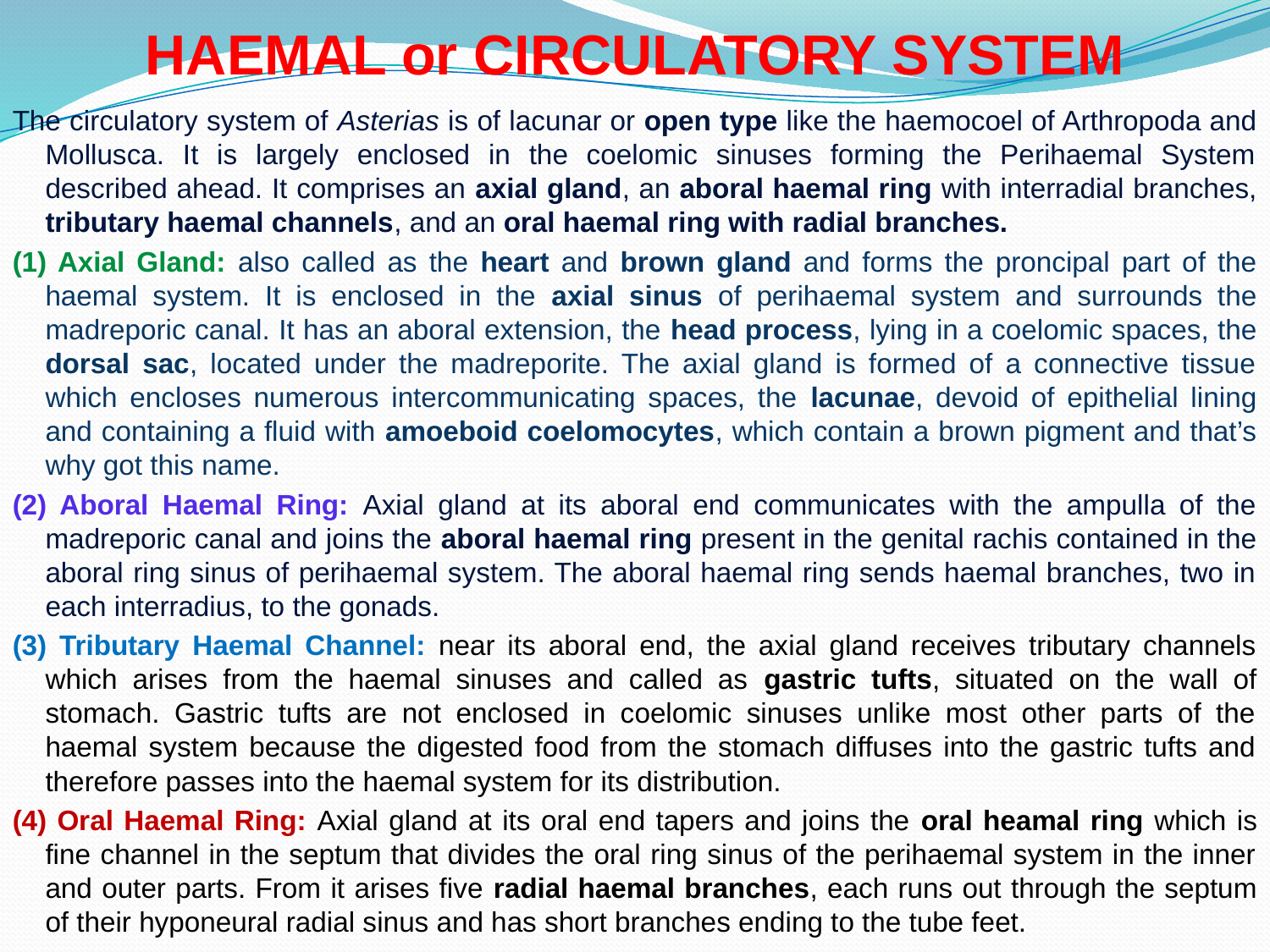

# HAEMAL or CIRCULATORY SYSTEM
The circulatory system of Asterias is of lacunar or open type like the haemocoel of Arthropoda and Mollusca. It is largely enclosed in the coelomic sinuses forming the Perihaemal System described ahead. It comprises an axial gland, an aboral haemal ring with interradial branches, tributary haemal channels, and an oral haemal ring with radial branches.
(1) Axial Gland: also called as the heart and brown gland and forms the proncipal part of the haemal system. It is enclosed in the axial sinus of perihaemal system and surrounds the madreporic canal. It has an aboral extension, the head process, lying in a coelomic spaces, the dorsal sac, located under the madreporite. The axial gland is formed of a connective tissue which encloses numerous intercommunicating spaces, the lacunae, devoid of epithelial lining and containing a fluid with amoeboid coelomocytes, which contain a brown pigment and that’s why got this name.
(2) Aboral Haemal Ring: Axial gland at its aboral end communicates with the ampulla of the madreporic canal and joins the aboral haemal ring present in the genital rachis contained in the aboral ring sinus of perihaemal system. The aboral haemal ring sends haemal branches, two in each interradius, to the gonads.
(3) Tributary Haemal Channel: near its aboral end, the axial gland receives tributary channels which arises from the haemal sinuses and called as gastric tufts, situated on the wall of stomach. Gastric tufts are not enclosed in coelomic sinuses unlike most other parts of the haemal system because the digested food from the stomach diffuses into the gastric tufts and therefore passes into the haemal system for its distribution.
(4) Oral Haemal Ring: Axial gland at its oral end tapers and joins the oral heamal ring which is fine channel in the septum that divides the oral ring sinus of the perihaemal system in the inner and outer parts. From it arises five radial haemal branches, each runs out through the septum of their hyponeural radial sinus and has short branches ending to the tube feet.